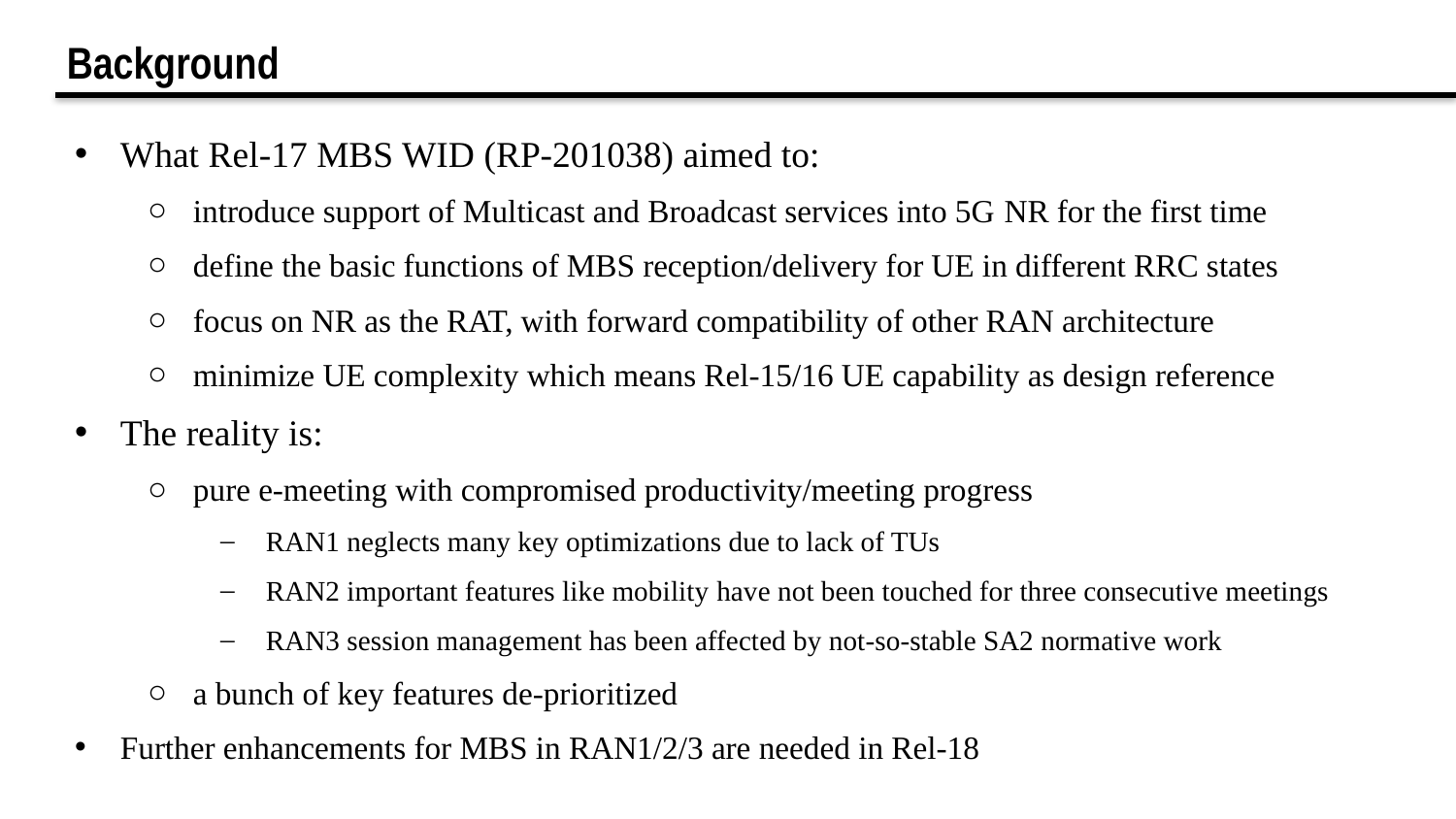

Background
What Rel-17 MBS WID (RP-201038) aimed to:
introduce support of Multicast and Broadcast services into 5G NR for the first time
define the basic functions of MBS reception/delivery for UE in different RRC states
focus on NR as the RAT, with forward compatibility of other RAN architecture
minimize UE complexity which means Rel-15/16 UE capability as design reference
The reality is:
pure e-meeting with compromised productivity/meeting progress
RAN1 neglects many key optimizations due to lack of TUs
RAN2 important features like mobility have not been touched for three consecutive meetings
RAN3 session management has been affected by not-so-stable SA2 normative work
a bunch of key features de-prioritized
Further enhancements for MBS in RAN1/2/3 are needed in Rel-18